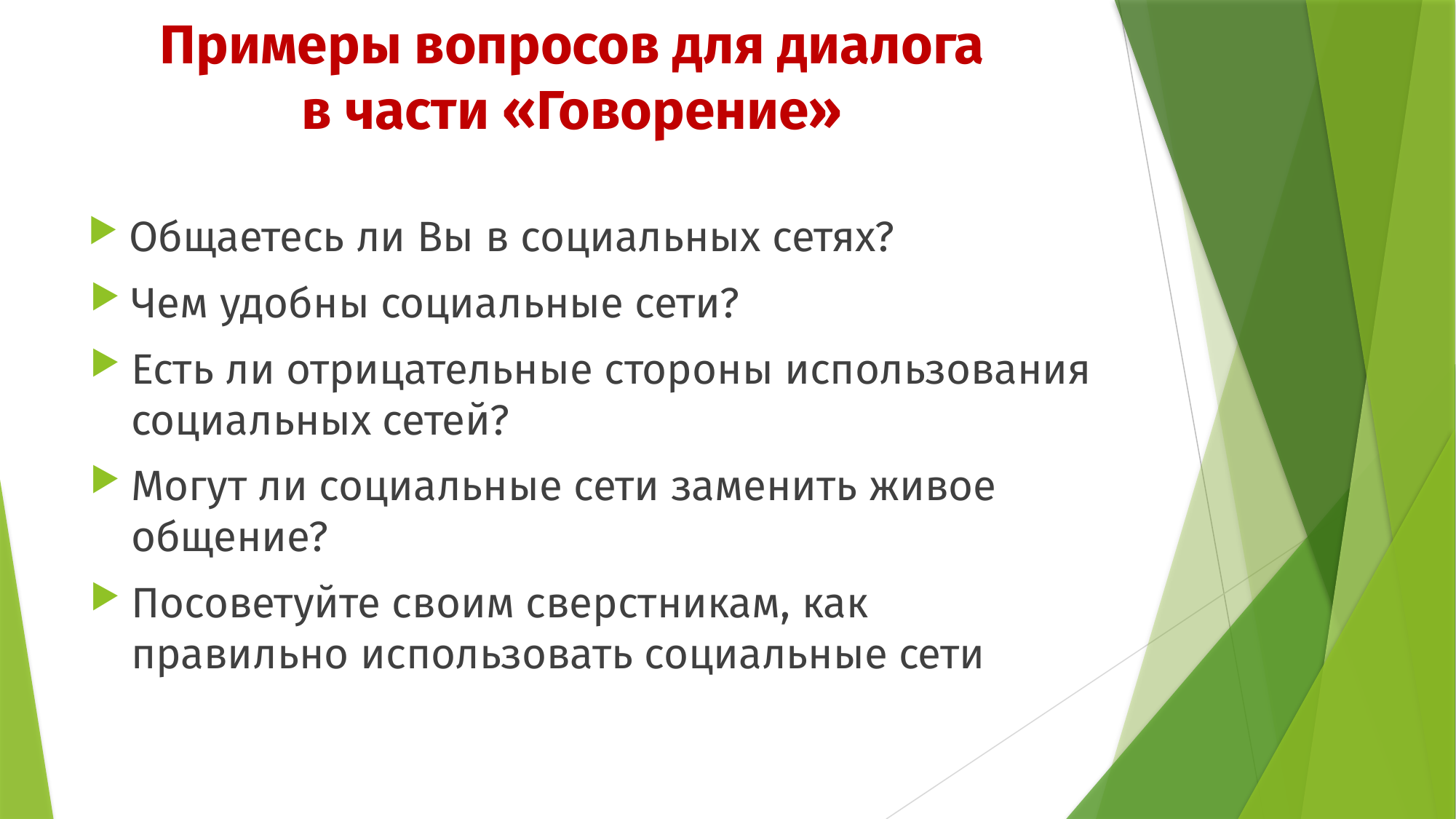

Примеры вопросов для диалога
в части «Говорение»
Общаетесь ли Вы в социальных сетях?
Чем удобны социальные сети?
Есть ли отрицательные стороны использования социальных сетей?
Могут ли социальные сети заменить живое общение?
Посоветуйте своим сверстникам, как правильно использовать социальные сети